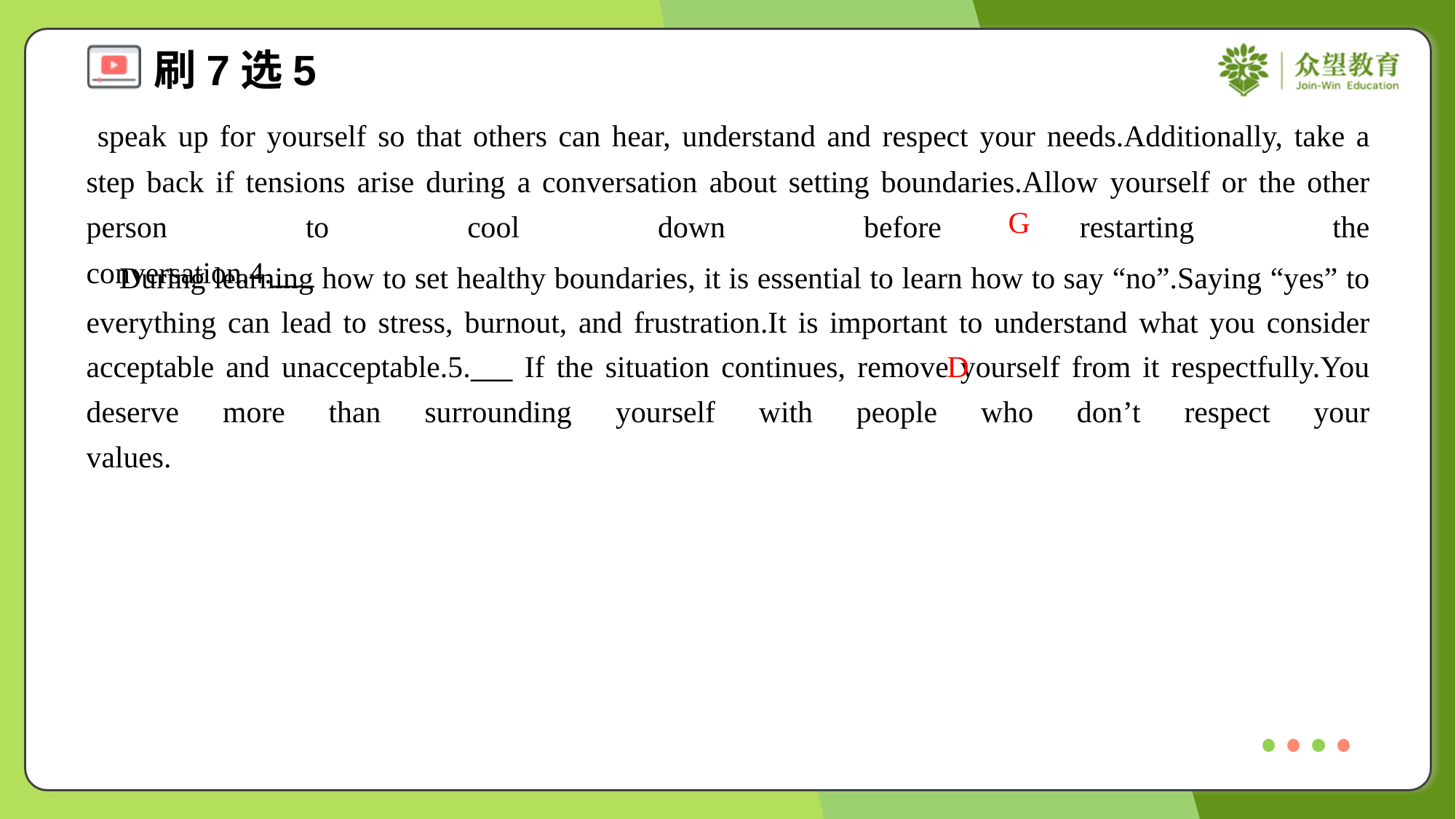

speak up for yourself so that others can hear, understand and respect your needs.Additionally, take a step back if tensions arise during a conversation about setting boundaries.Allow yourself or the other person to cool down before restarting the conversation.4.___#3
G
    During learning how to set healthy boundaries, it is essential to learn how to say “no”.Saying “yes” to everything can lead to stress, burnout, and frustration.It is important to understand what you consider acceptable and unacceptable.5.___ If the situation continues, remove yourself from it respectfully.You deserve more than surrounding yourself with people who don’t respect your values.#4
D